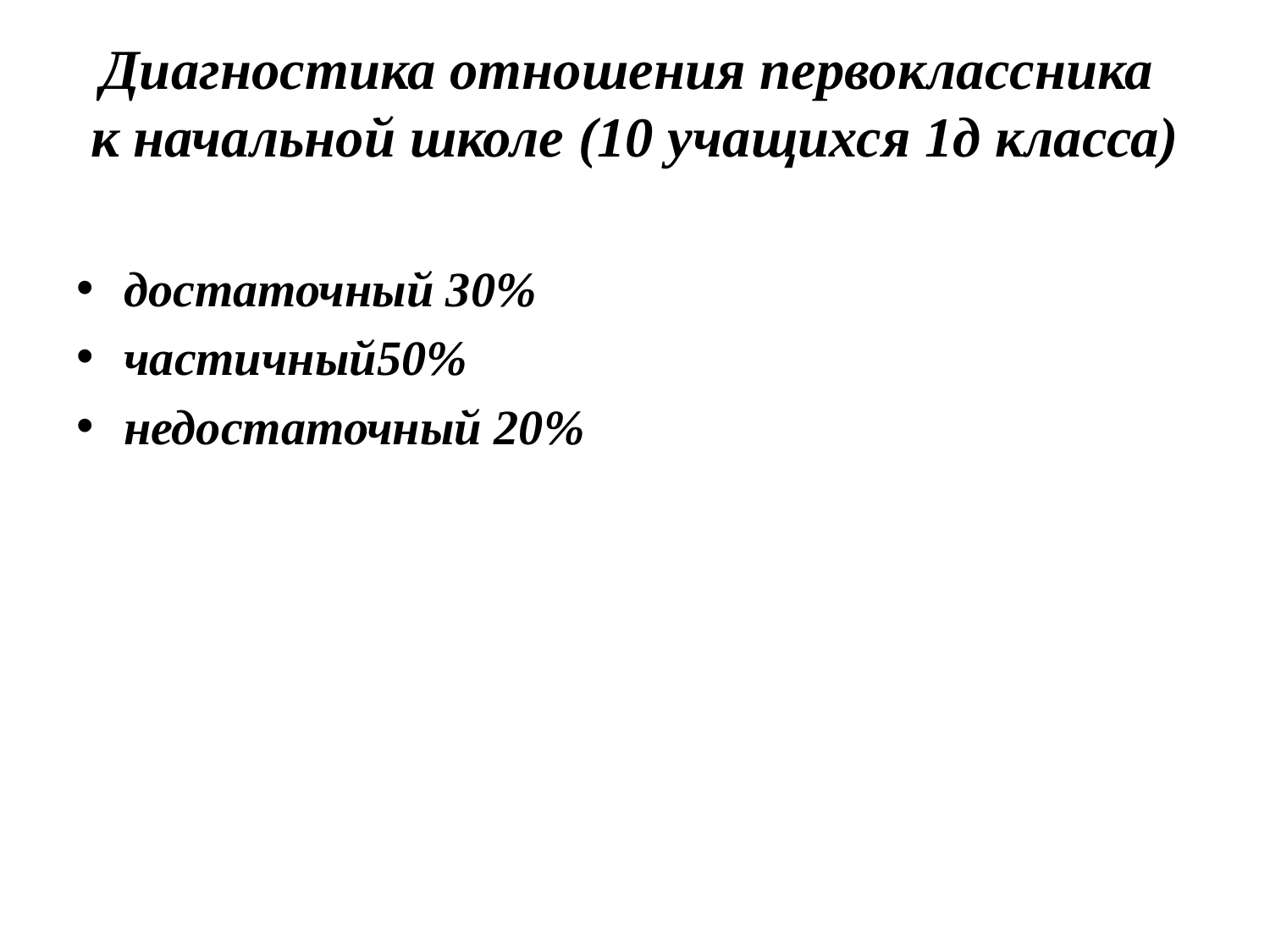

# Диагностика отношения первоклассника к начальной школе (10 учащихся 1д класса)

достаточный 30%
частичный50%
недостаточный 20%